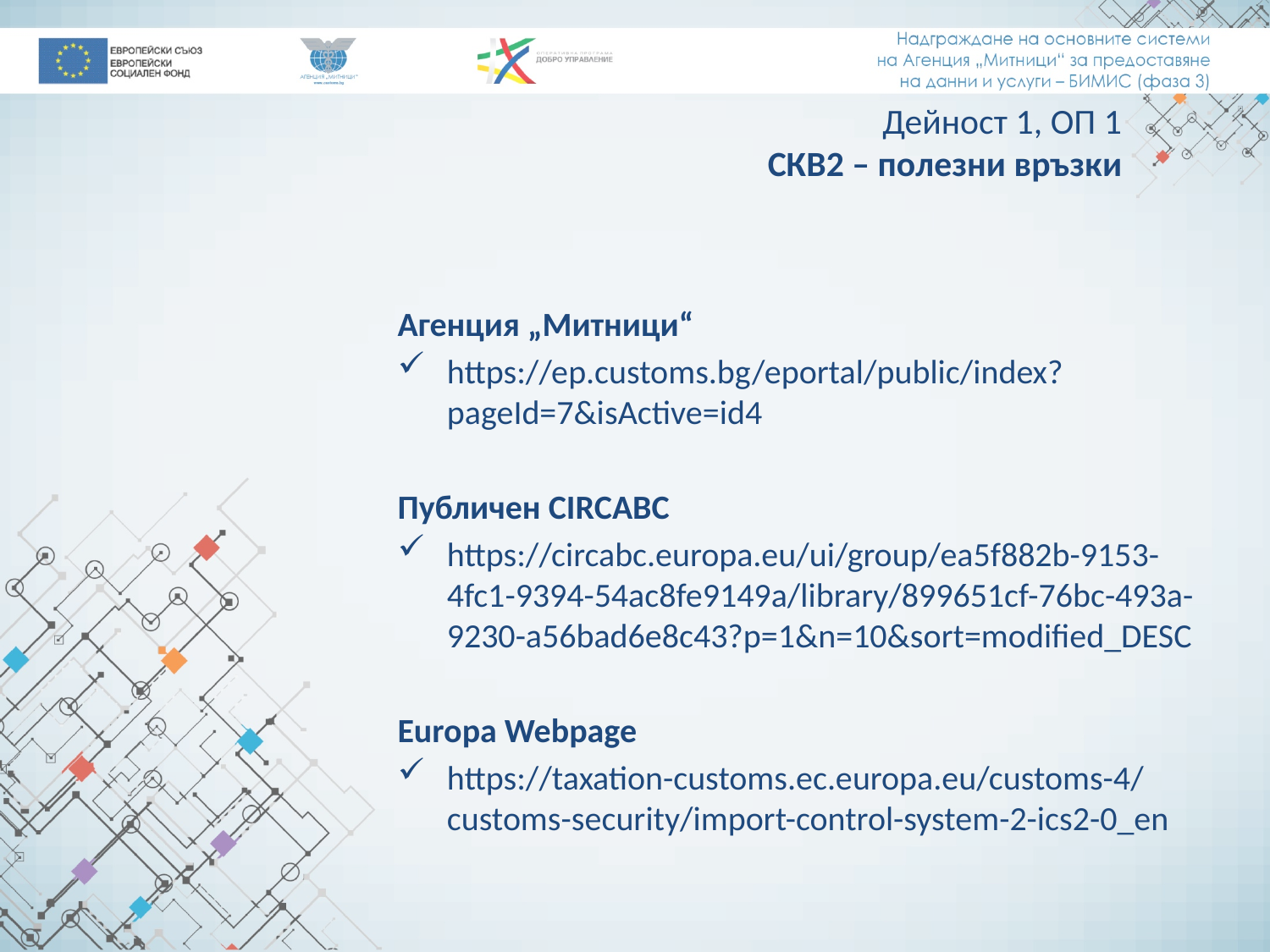

# Дейност 1, ОП 1 СКВ2 – полезни връзки
Агенция „Митници“
https://ep.customs.bg/eportal/public/index?pageId=7&isActive=id4

Публичен CIRCABC
https://circabc.europa.eu/ui/group/ea5f882b-9153-4fc1-9394-54ac8fe9149a/library/899651cf-76bc-493a-9230-a56bad6e8c43?p=1&n=10&sort=modified_DESC

Europa Webpage
https://taxation-customs.ec.europa.eu/customs-4/customs-security/import-control-system-2-ics2-0_en